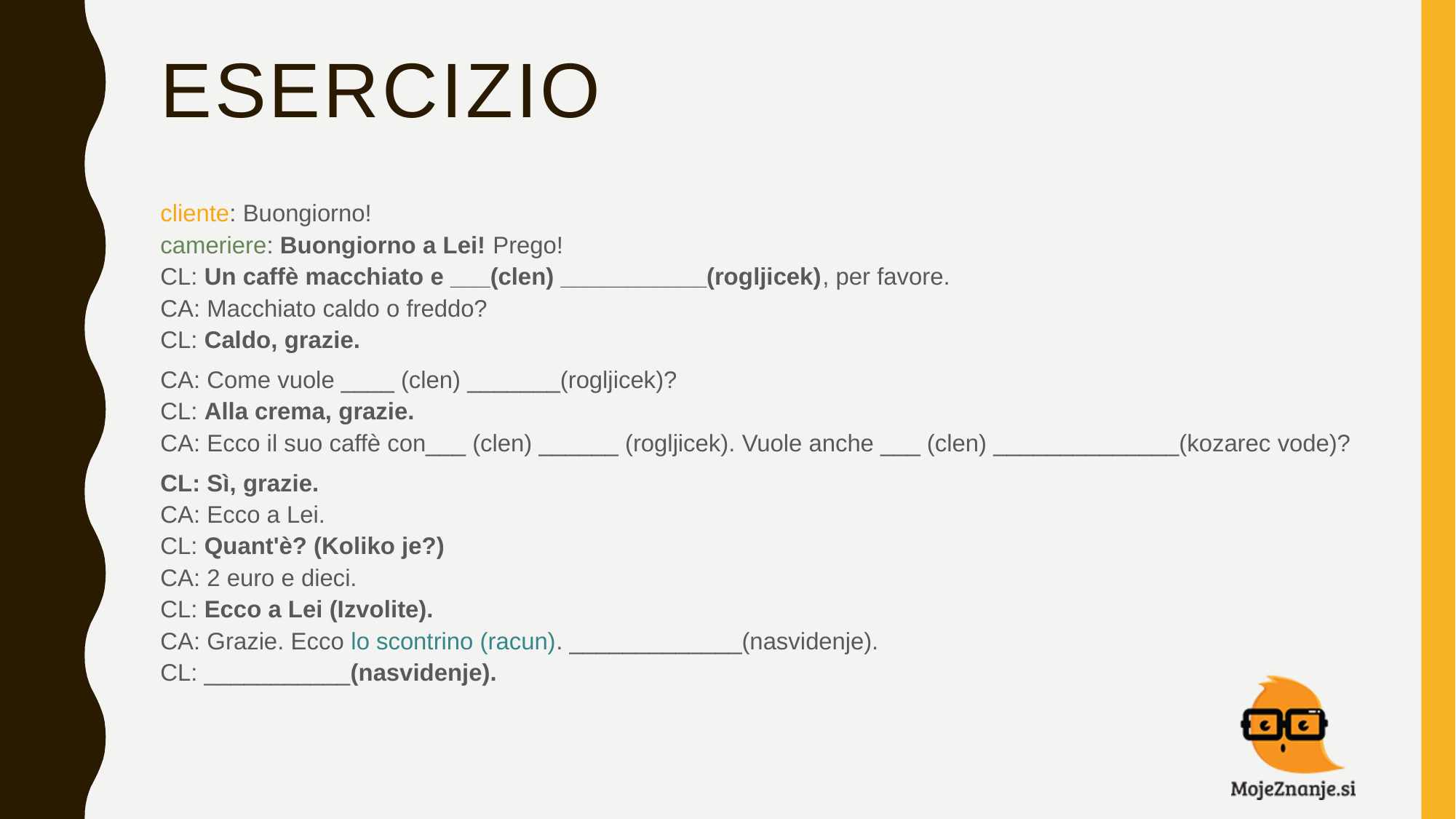

# esercizio
cliente: Buongiorno!
cameriere: Buongiorno a Lei! Prego!
CL: Un caffè macchiato e ___(clen) ___________(rogljicek), per favore.
CA: Macchiato caldo o freddo?
CL: Caldo, grazie.
CA: Come vuole ____ (clen) _______(rogljicek)?
CL: Alla crema, grazie. 
CA: Ecco il suo caffè con___ (clen) ______ (rogljicek). Vuole anche ___ (clen) ______________(kozarec vode)?
CL: Sì, grazie. 
CA: Ecco a Lei.
CL: Quant'è? (Koliko je?) 
CA: 2 euro e dieci.
CL: Ecco a Lei (Izvolite). 
CA: Grazie. Ecco lo scontrino (racun). _____________(nasvidenje).
CL: ___________(nasvidenje).